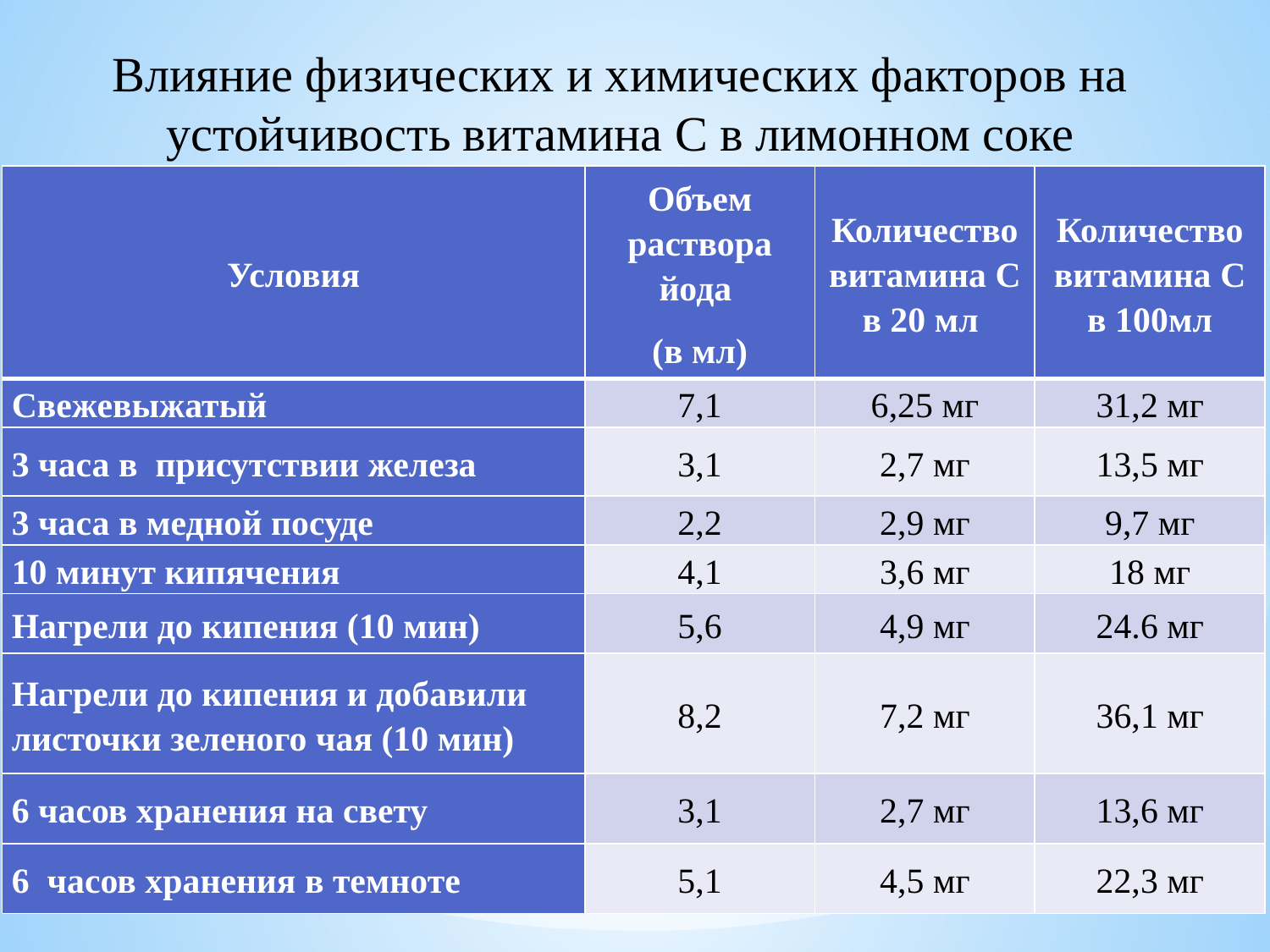

Влияние физических и химических факторов на устойчивость витамина C в лимонном соке
| Условия | Объем раствора йода (в мл) | Количество витамина C в 20 мл | Количество витамина C в 100мл |
| --- | --- | --- | --- |
| Свежевыжатый | 7,1 | 6,25 мг | 31,2 мг |
| 3 часа в присутствии железа | 3,1 | 2,7 мг | 13,5 мг |
| 3 часа в медной посуде | 2,2 | 2,9 мг | 9,7 мг |
| 10 минут кипячения | 4,1 | 3,6 мг | 18 мг |
| Нагрели до кипения (10 мин) | 5,6 | 4,9 мг | 24.6 мг |
| Нагрели до кипения и добавили листочки зеленого чая (10 мин) | 8,2 | 7,2 мг | 36,1 мг |
| 6 часов хранения на свету | 3,1 | 2,7 мг | 13,6 мг |
| 6 часов хранения в темноте | 5,1 | 4,5 мг | 22,3 мг |